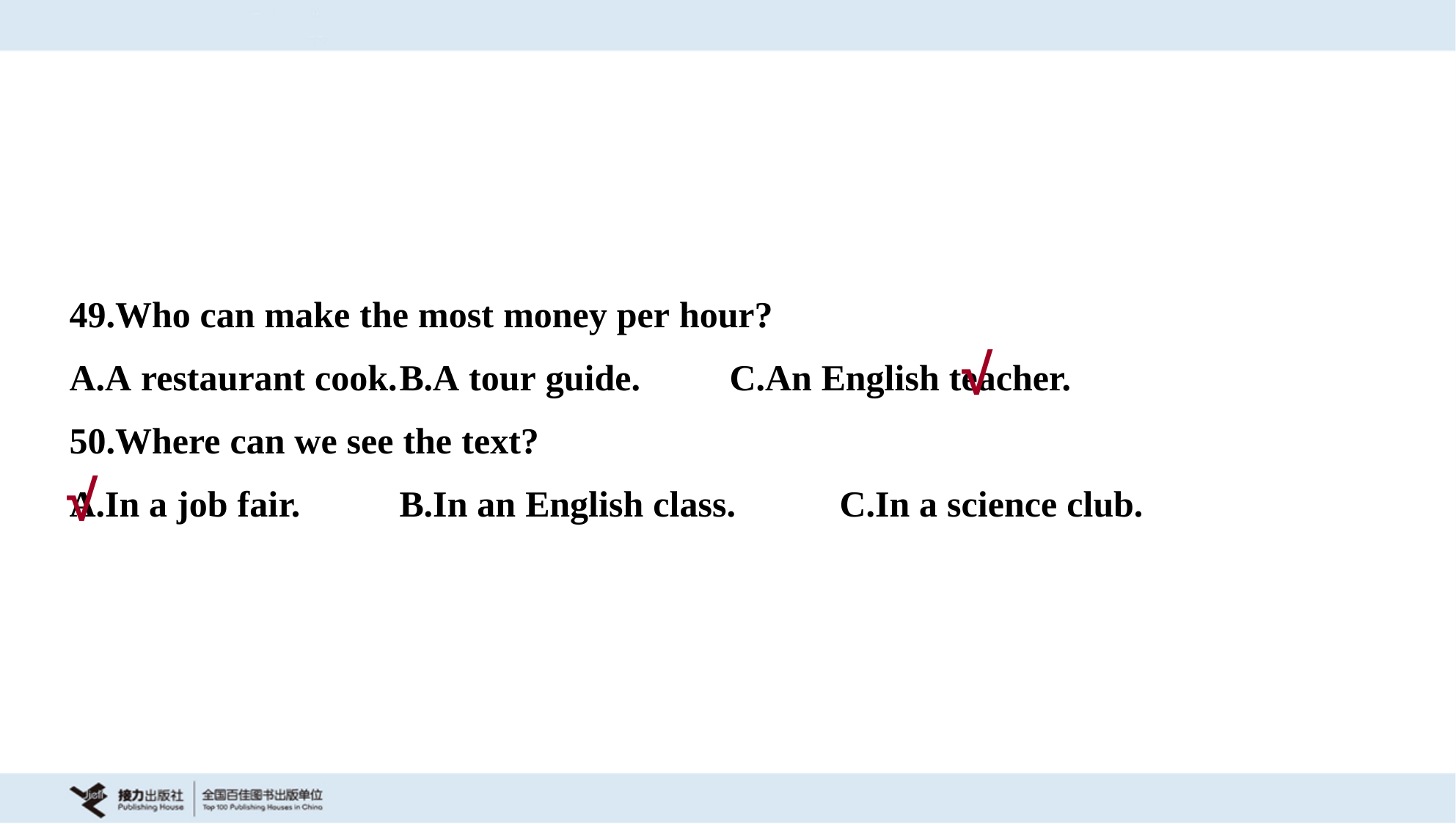

49.Who can make the most money per hour?
A.A restaurant cook.	B.A tour guide.	C.An English teacher.
√
50.Where can we see the text?
A.In a job fair.	B.In an English class.	C.In a science club.
√